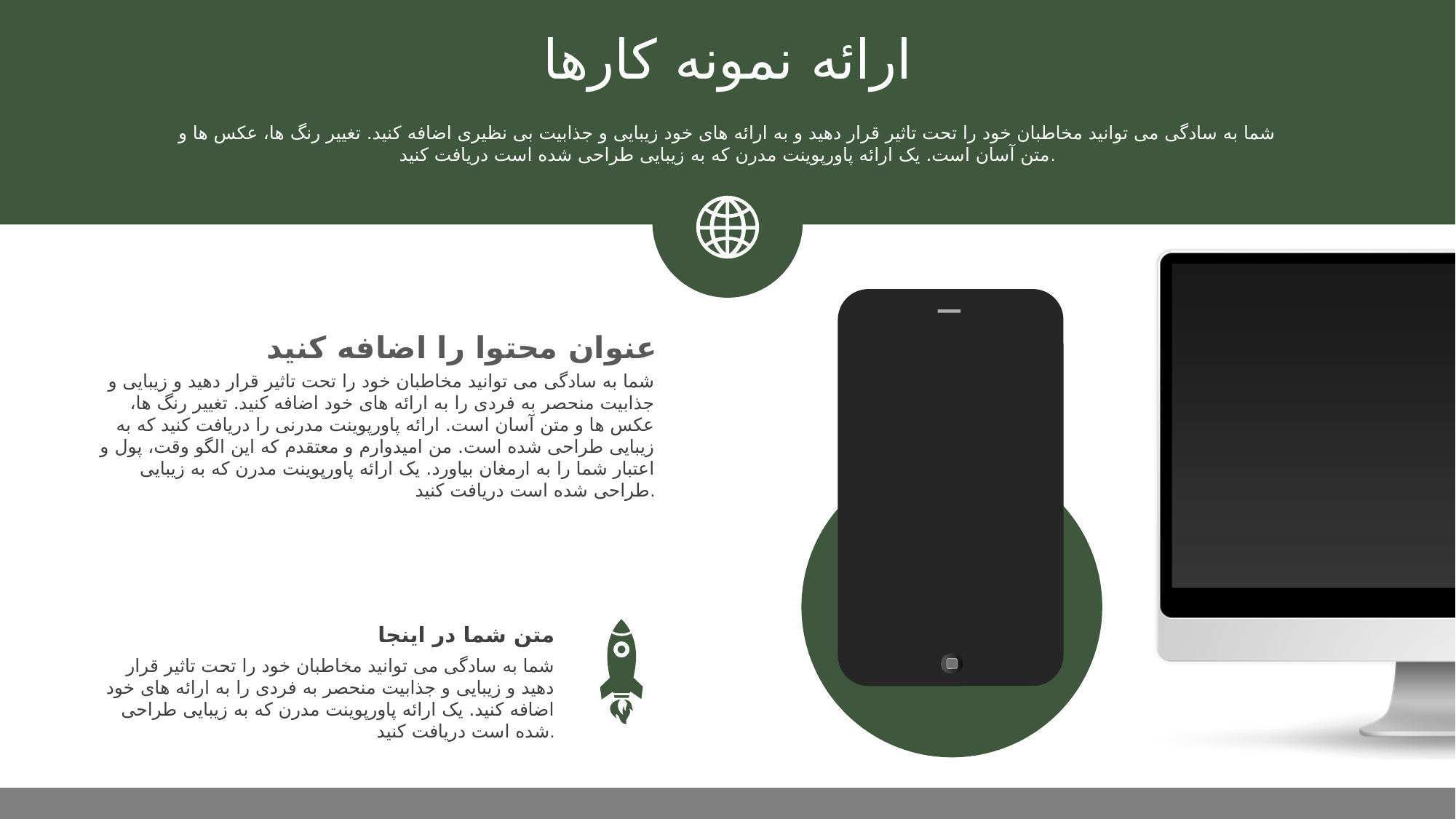

# ارائه نمونه کارها
شما به سادگی می توانید مخاطبان خود را تحت تاثیر قرار دهید و به ارائه های خود زیبایی و جذابیت بی نظیری اضافه کنید. تغییر رنگ ها، عکس ها و متن آسان است. یک ارائه پاورپوینت مدرن که به زیبایی طراحی شده است دریافت کنید.

عنوان محتوا را اضافه کنید
شما به سادگی می توانید مخاطبان خود را تحت تاثیر قرار دهید و زیبایی و جذابیت منحصر به فردی را به ارائه های خود اضافه کنید. تغییر رنگ ها، عکس ها و متن آسان است. ارائه پاورپوینت مدرنی را دریافت کنید که به زیبایی طراحی شده است. من امیدوارم و معتقدم که این الگو وقت، پول و اعتبار شما را به ارمغان بیاورد. یک ارائه پاورپوینت مدرن که به زیبایی طراحی شده است دریافت کنید.

متن شما در اینجا
شما به سادگی می توانید مخاطبان خود را تحت تاثیر قرار دهید و زیبایی و جذابیت منحصر به فردی را به ارائه های خود اضافه کنید. یک ارائه پاورپوینت مدرن که به زیبایی طراحی شده است دریافت کنید.